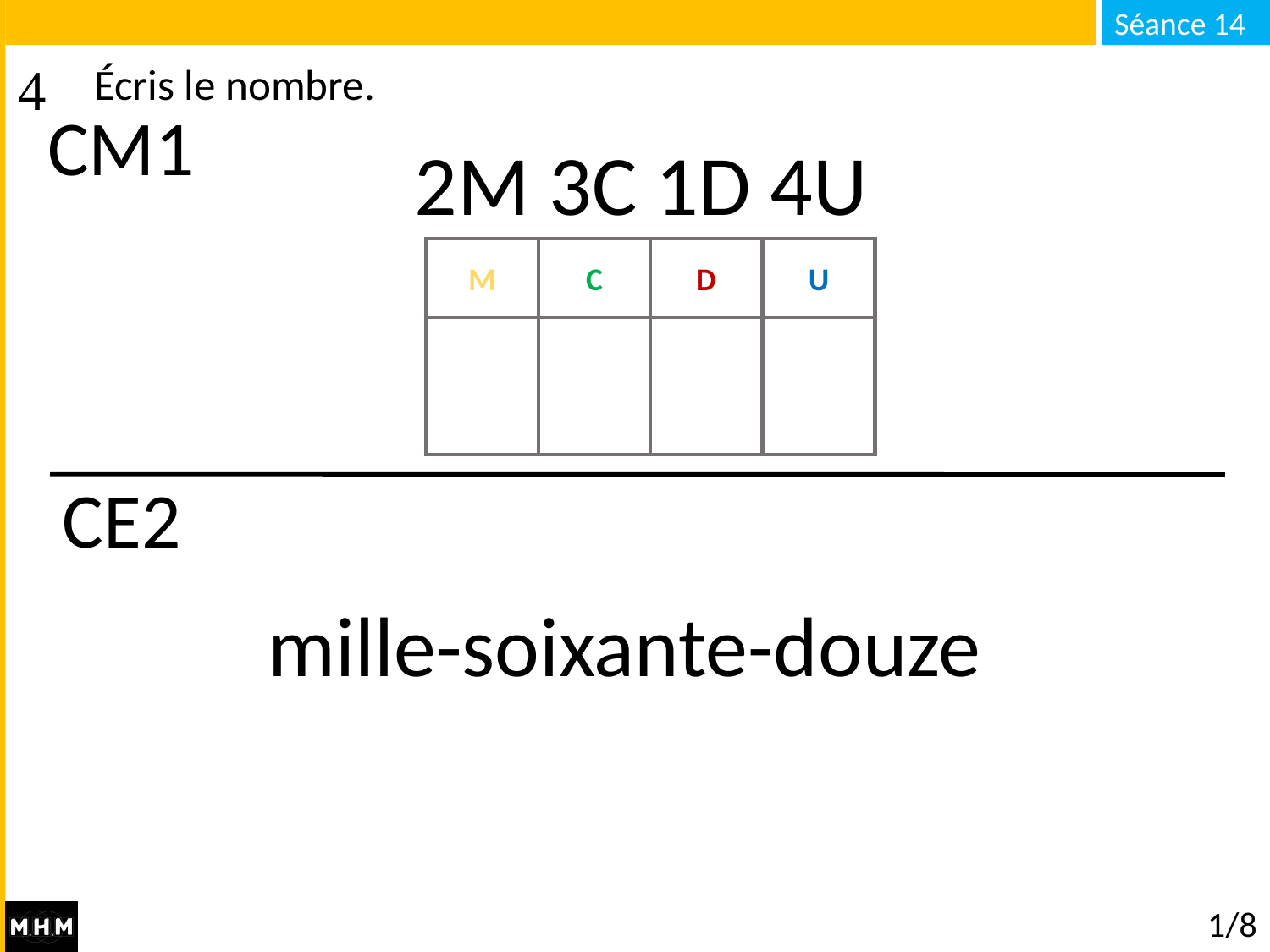

# Écris le nombre.
CM1
2M 3C 1D 4U
M
C
D
U

CE2

mille-soixante-douze
1/8